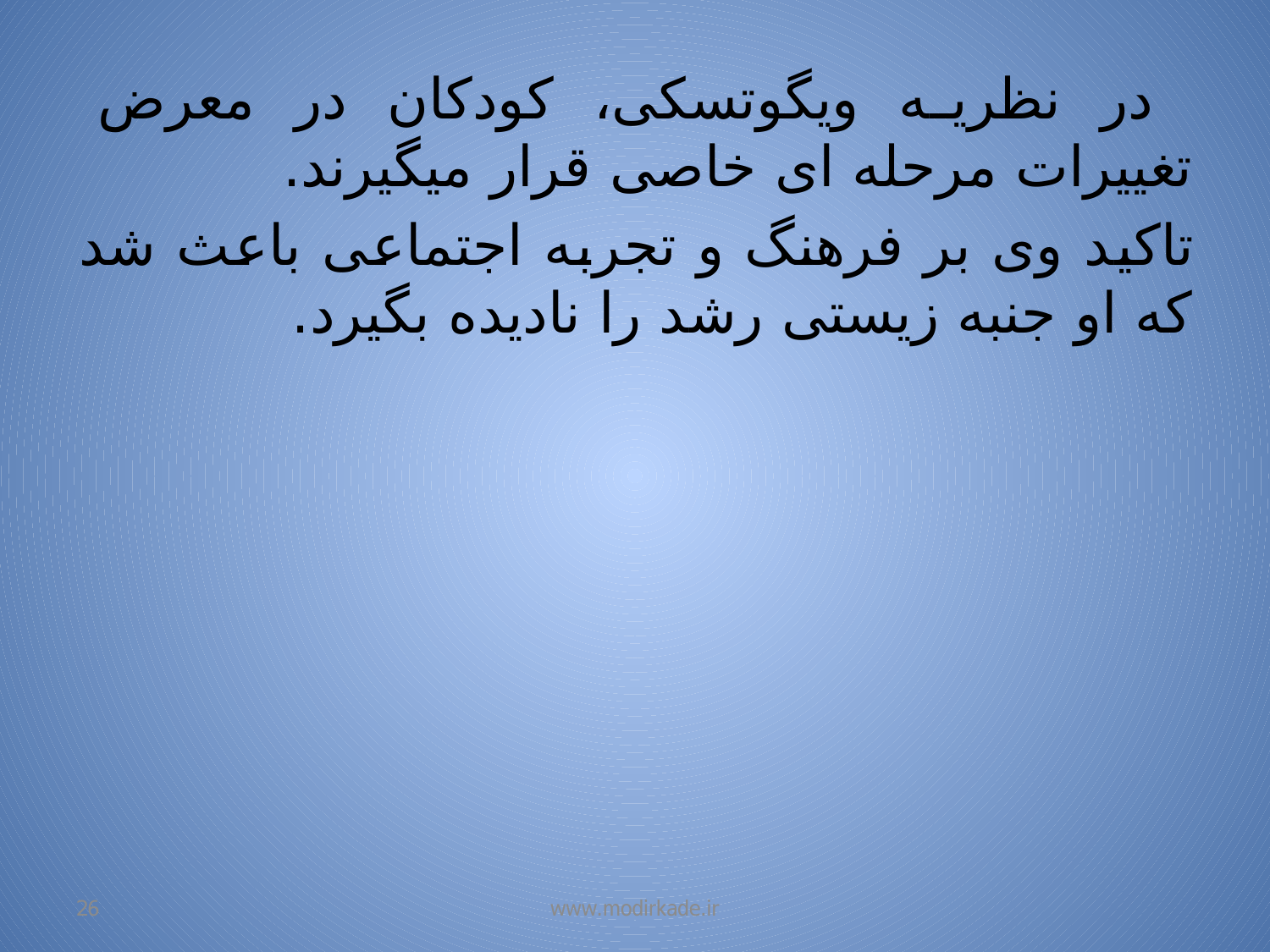

در نظریه ویگوتسکی، کودکان در معرض تغییرات مرحله ای خاصی قرار میگیرند.
تاکید وی بر فرهنگ و تجربه اجتماعی باعث شد که او جنبه زیستی رشد را نادیده بگیرد.
26
www.modirkade.ir